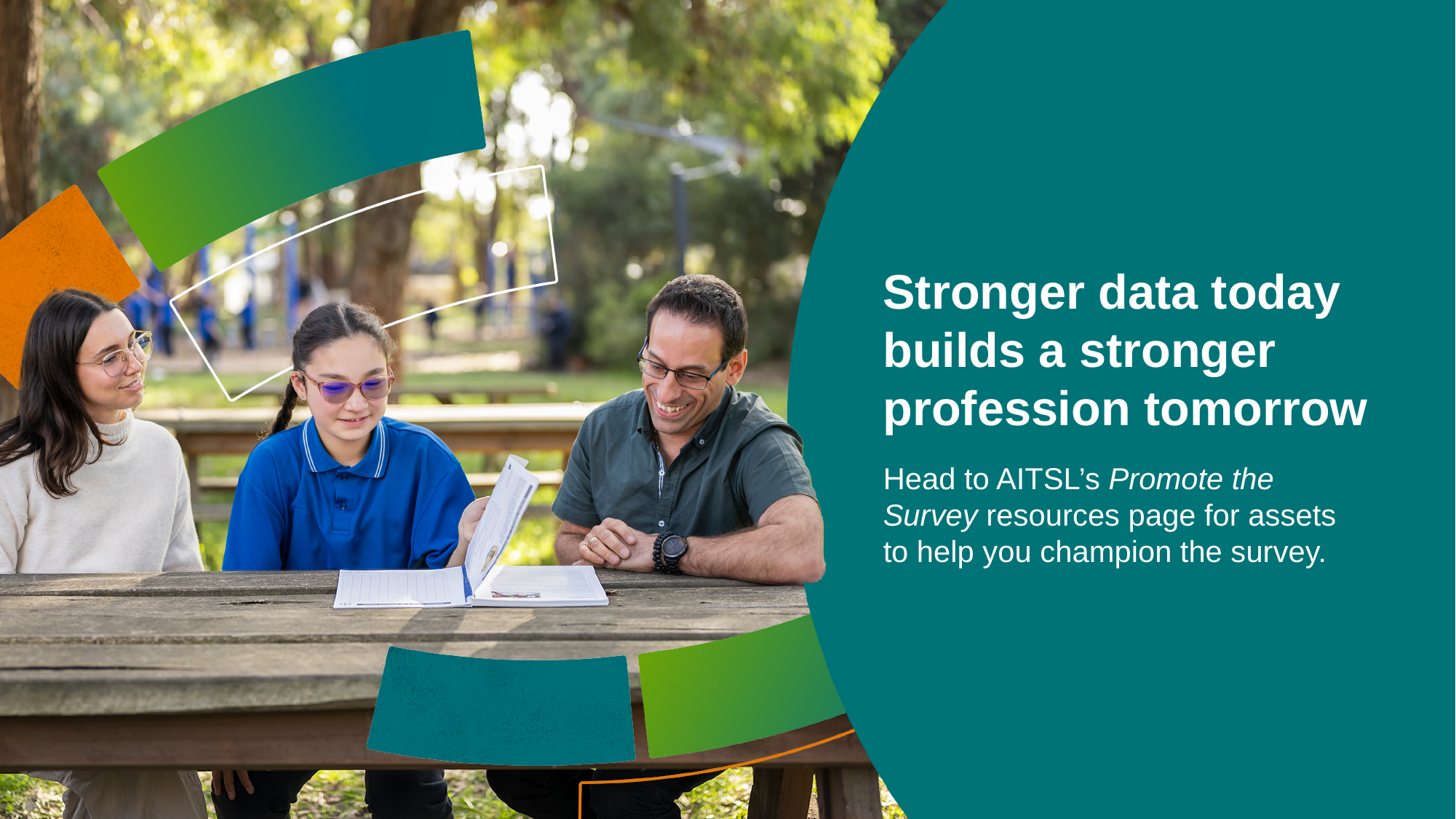

Stronger data today builds a stronger profession tomorrow
Head to AITSL’s Promote the Survey resources page for assets to help you champion the survey.